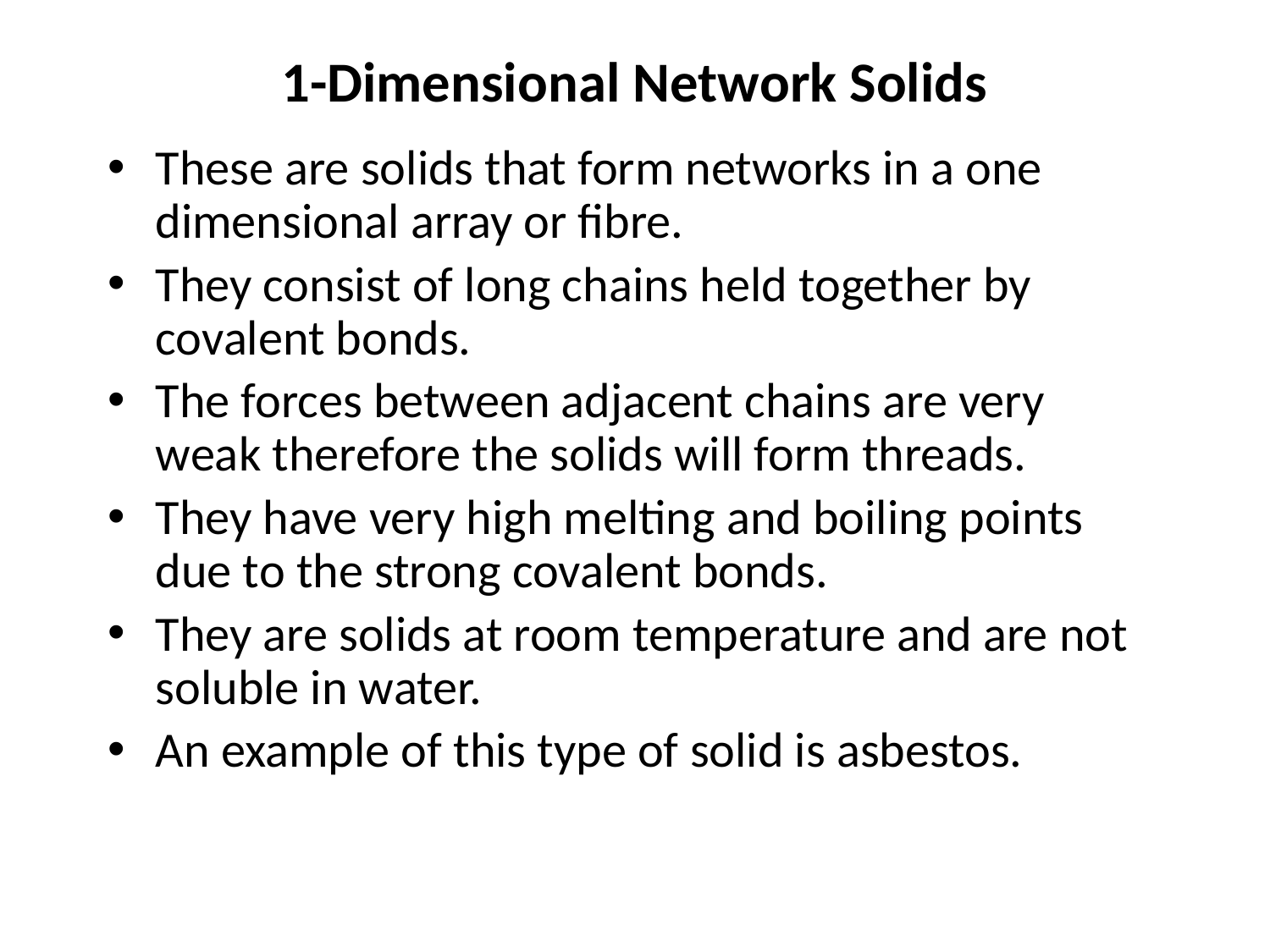

# 1-Dimensional Network Solids
These are solids that form networks in a one dimensional array or fibre.
They consist of long chains held together by covalent bonds.
The forces between adjacent chains are very weak therefore the solids will form threads.
They have very high melting and boiling points due to the strong covalent bonds.
They are solids at room temperature and are not soluble in water.
An example of this type of solid is asbestos.